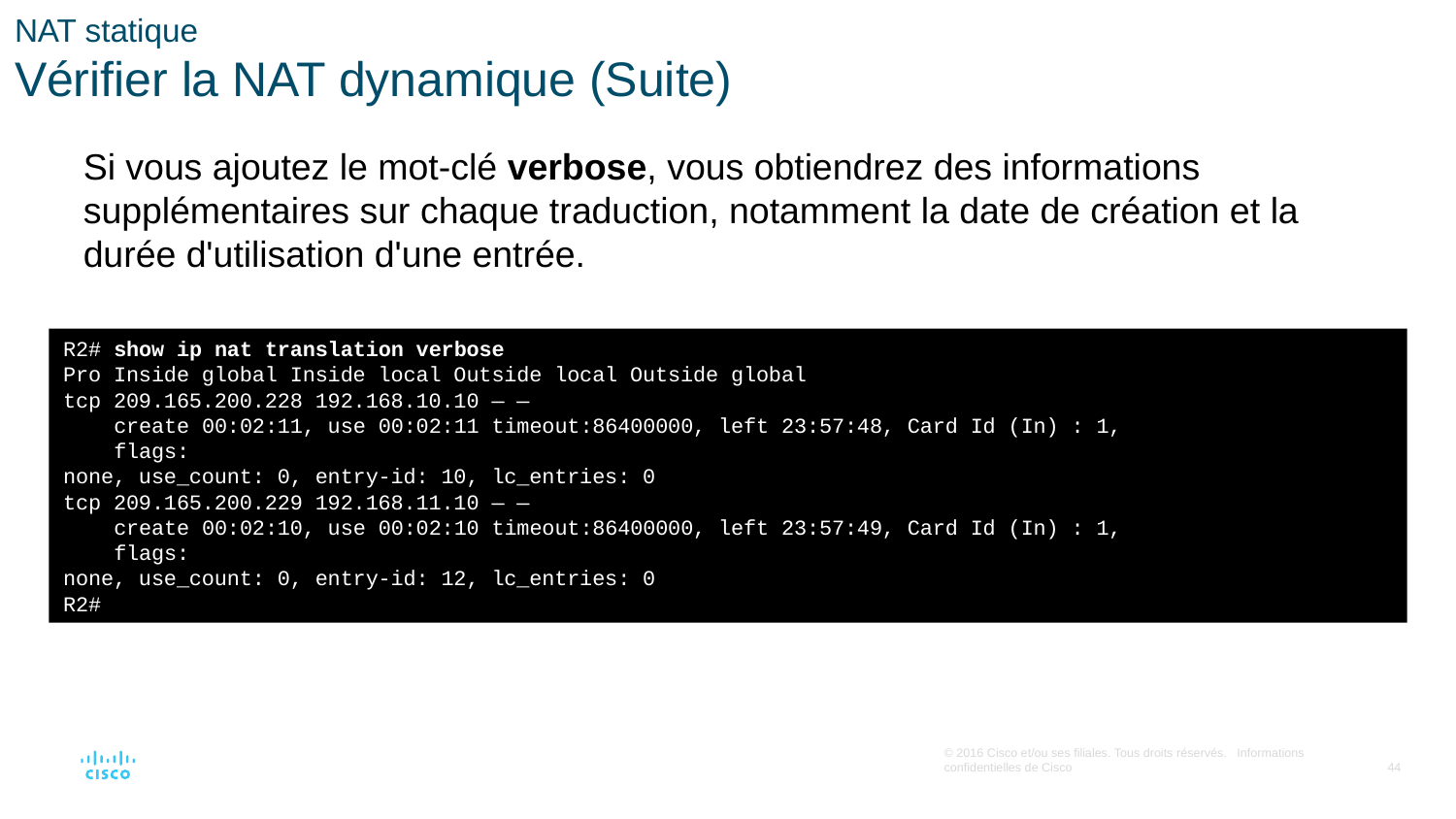

# NAT statique Vérifier la NAT dynamique (Suite)
Si vous ajoutez le mot-clé verbose, vous obtiendrez des informations supplémentaires sur chaque traduction, notamment la date de création et la durée d'utilisation d'une entrée.
R2# show ip nat translation verbose
Pro Inside global Inside local Outside local Outside global
tcp 209.165.200.228 192.168.10.10 — —
    create 00:02:11, use 00:02:11 timeout:86400000, left 23:57:48, Card Id (In) : 1,
    flags:
none, use_count: 0, entry-id: 10, lc_entries: 0
tcp 209.165.200.229 192.168.11.10 — —
    create 00:02:10, use 00:02:10 timeout:86400000, left 23:57:49, Card Id (In) : 1,
    flags:
none, use_count: 0, entry-id: 12, lc_entries: 0
R2#